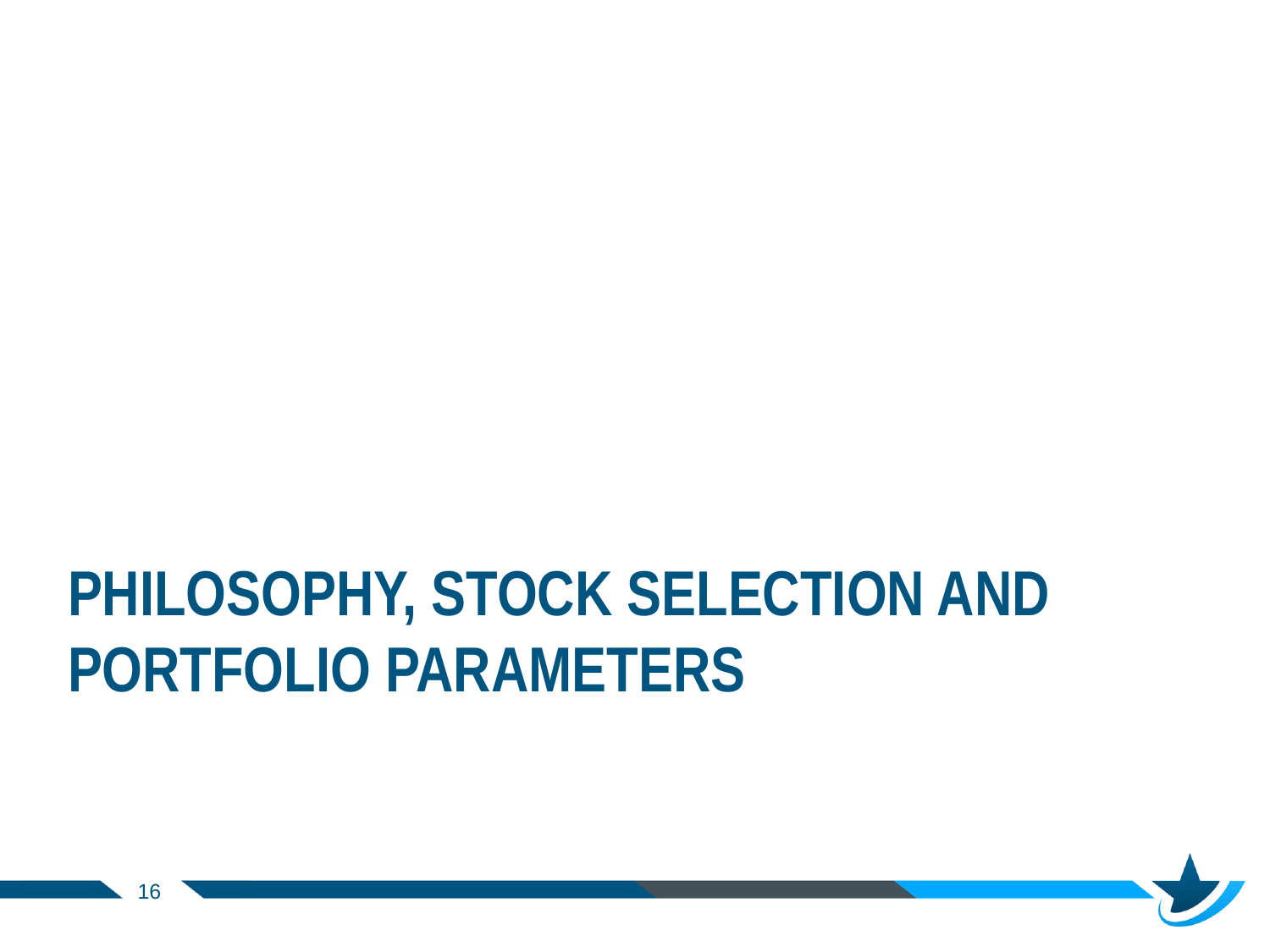

# Philosophy, stock selection and portfolio parameters
16